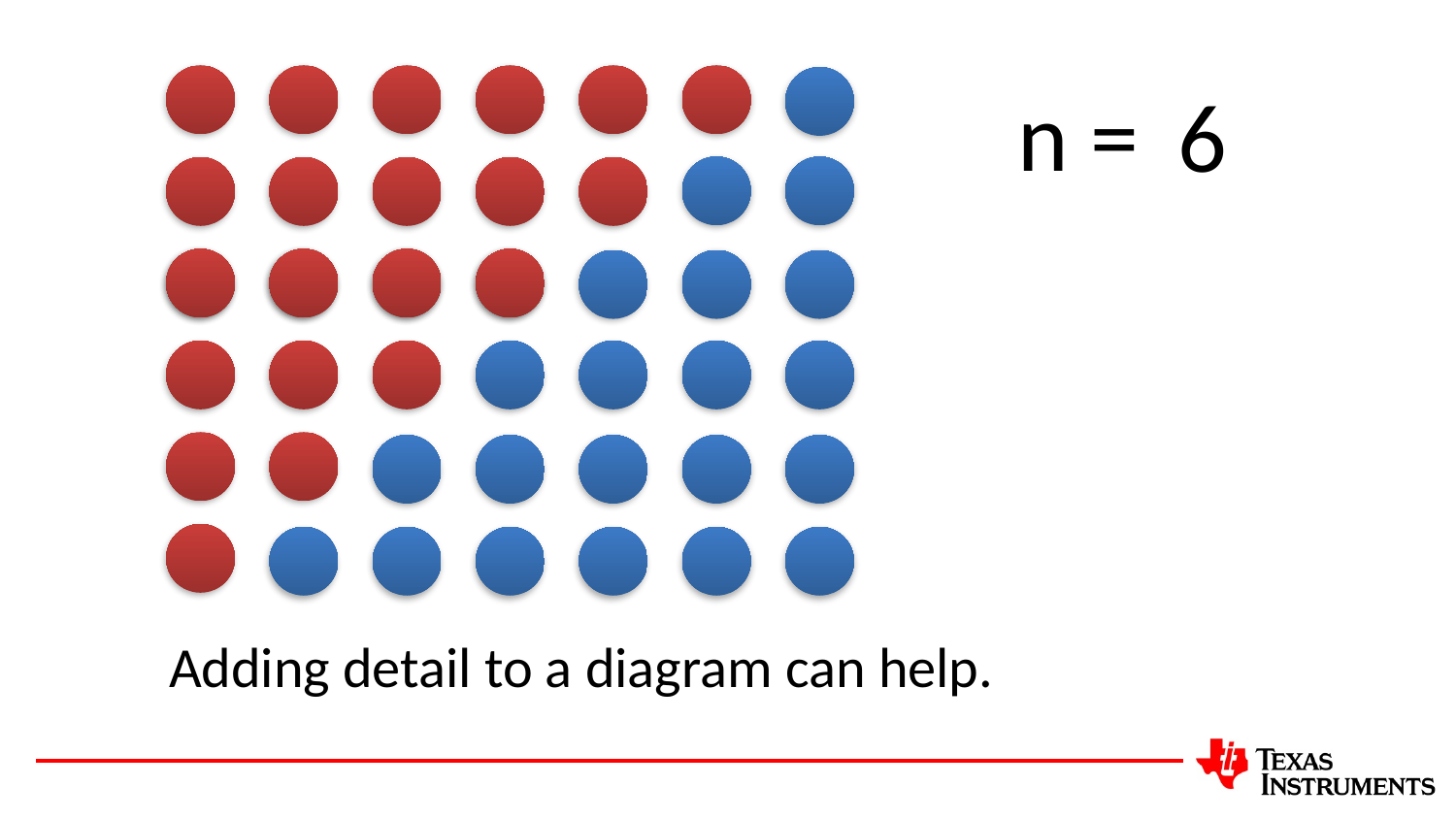

n =
6

Adding detail to a diagram can help.